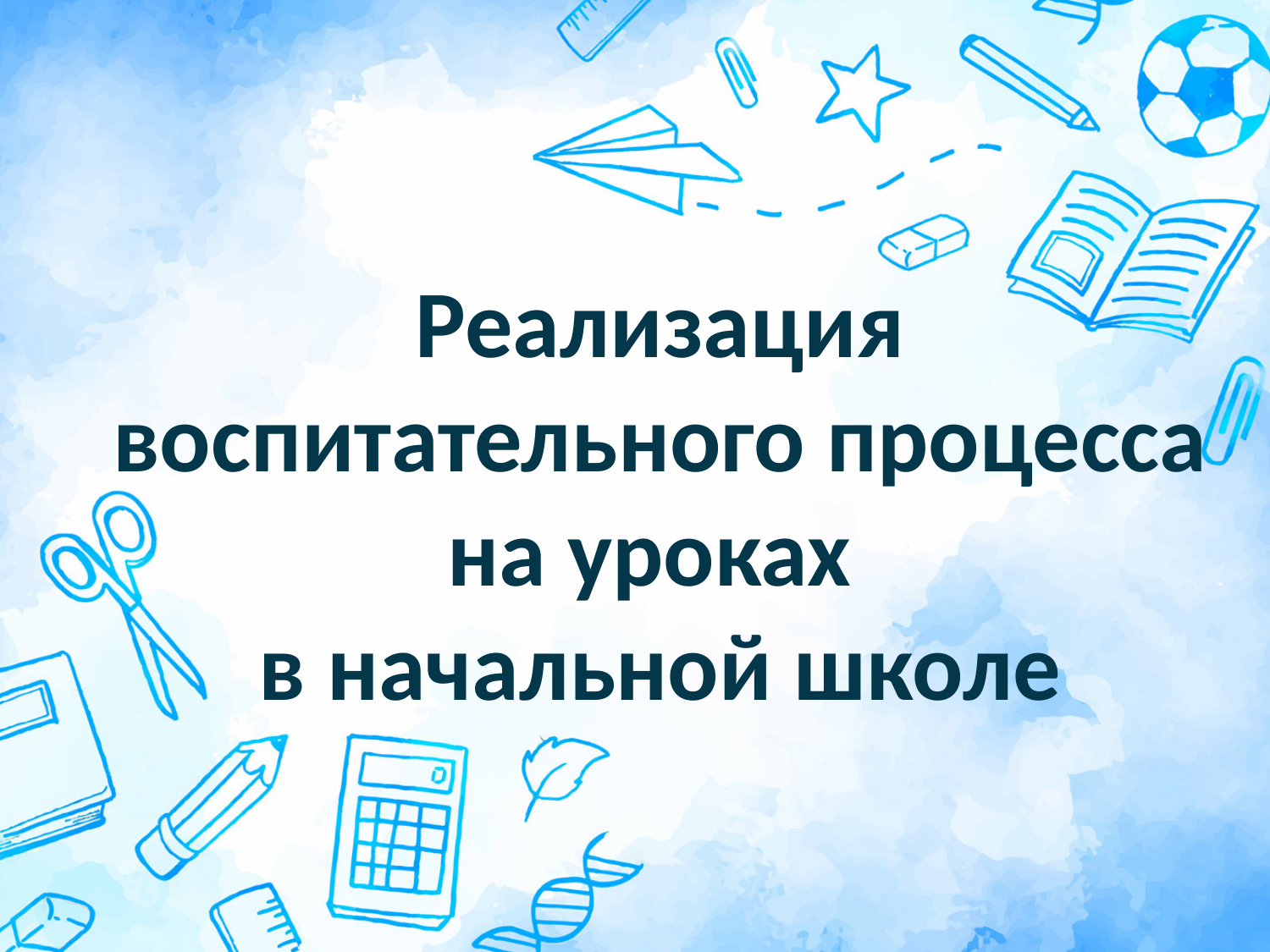

# Реализация воспитательного процесса на уроках в начальной школе